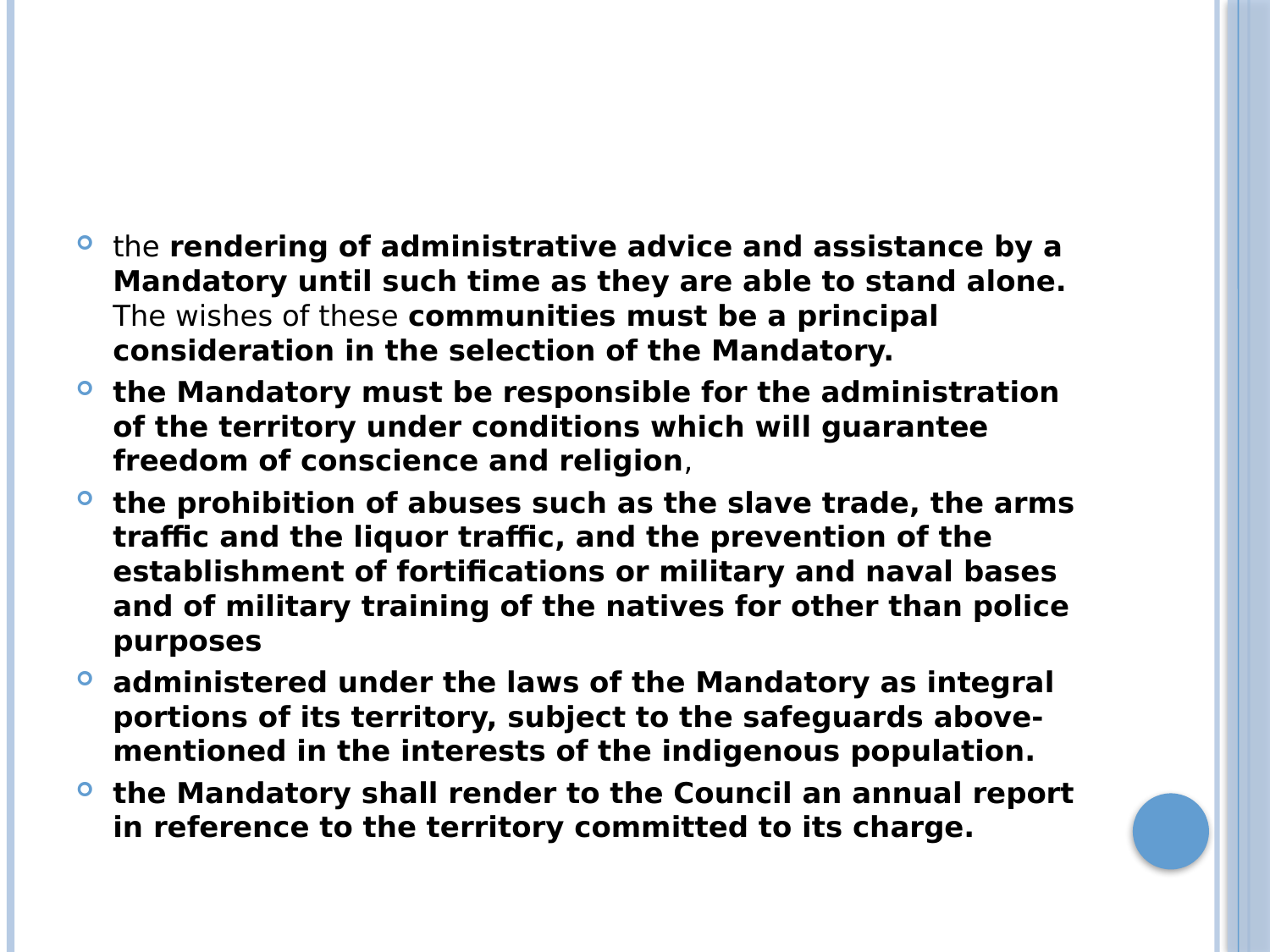

#
the rendering of administrative advice and assistance by a Mandatory until such time as they are able to stand alone. The wishes of these communities must be a principal consideration in the selection of the Mandatory.
the Mandatory must be responsible for the administration of the territory under conditions which will guarantee freedom of conscience and religion,
the prohibition of abuses such as the slave trade, the arms traffic and the liquor traffic, and the prevention of the establishment of fortifications or military and naval bases and of military training of the natives for other than police purposes
administered under the laws of the Mandatory as integral portions of its territory, subject to the safeguards above-mentioned in the interests of the indigenous population.
the Mandatory shall render to the Council an annual report in reference to the territory committed to its charge.